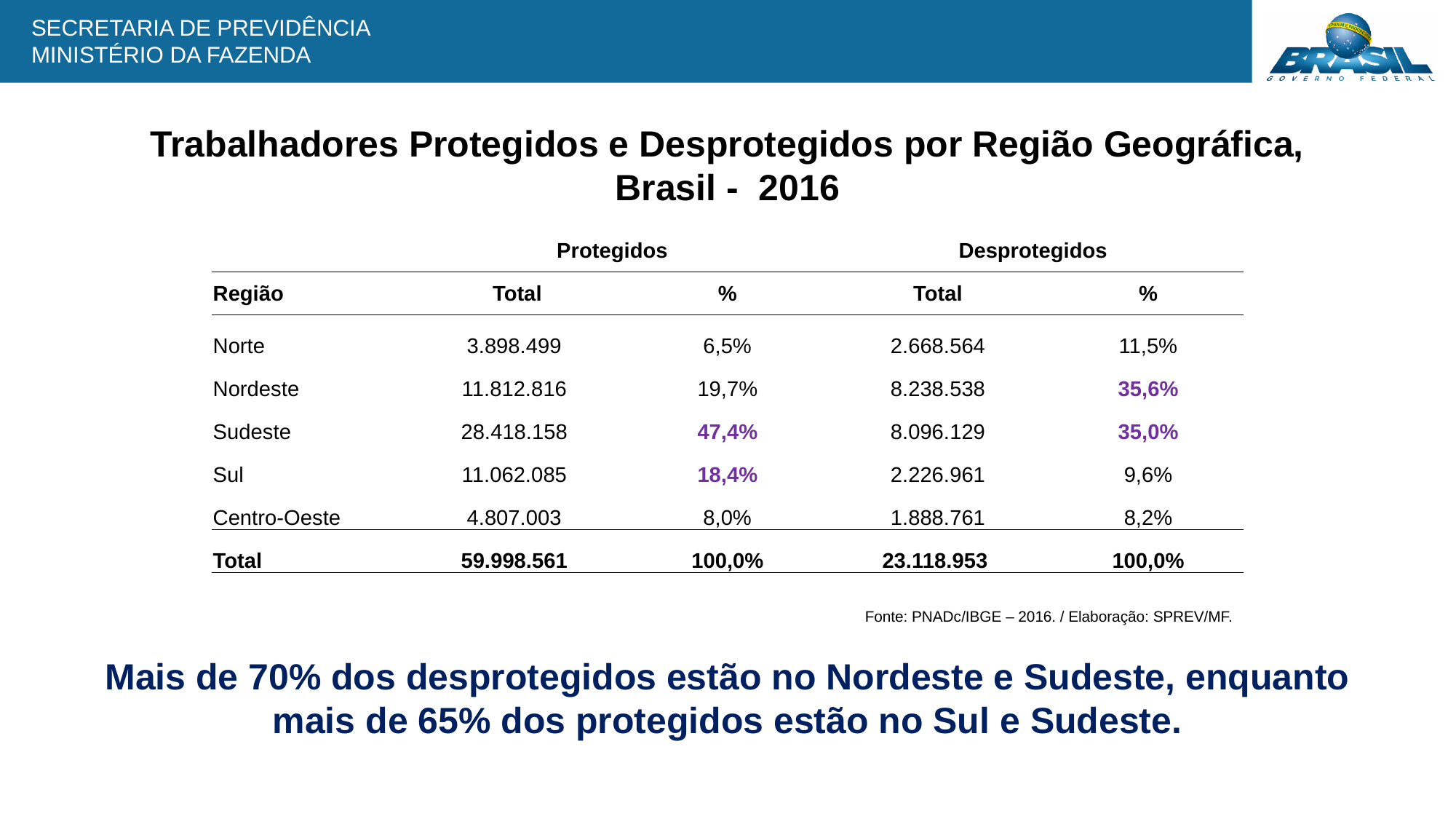

Trabalhadores Protegidos e Desprotegidos por Região Geográfica, Brasil -  2016
|  | Protegidos |  | Desprotegidos |  |
| --- | --- | --- | --- | --- |
| Região | Total | % | Total | % |
| Norte | 3.898.499 | 6,5% | 2.668.564 | 11,5% |
| Nordeste | 11.812.816 | 19,7% | 8.238.538 | 35,6% |
| Sudeste | 28.418.158 | 47,4% | 8.096.129 | 35,0% |
| Sul | 11.062.085 | 18,4% | 2.226.961 | 9,6% |
| Centro-Oeste | 4.807.003 | 8,0% | 1.888.761 | 8,2% |
| Total | 59.998.561 | 100,0% | 23.118.953 | 100,0% |
Fonte: PNADc/IBGE – 2016. / Elaboração: SPREV/MF.
Mais de 70% dos desprotegidos estão no Nordeste e Sudeste, enquanto mais de 65% dos protegidos estão no Sul e Sudeste.